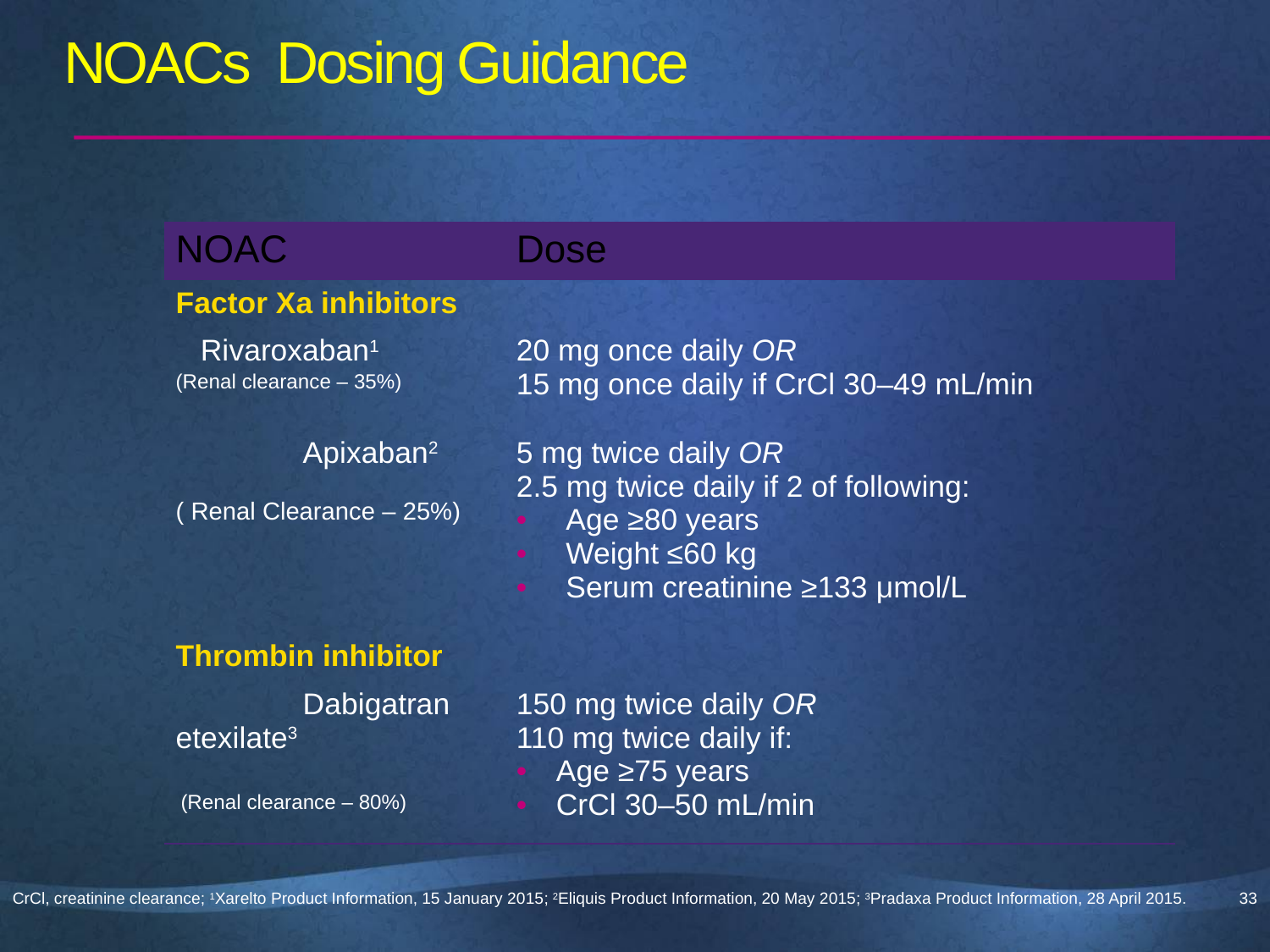

# NOACs  Dosing Guidance
| NOAC | Dose |
| --- | --- |
| Factor Xa inhibitors |  |
| Rivaroxaban1 (Renal clearance – 35%) | 20 mg once daily OR 15 mg once daily if CrCl 30–49 mL/min |
| Apixaban2 ( Renal Clearance – 25%) | 5 mg twice daily OR 2.5 mg twice daily if 2 of following: Age ≥80 years Weight ≤60 kg Serum creatinine ≥133 μmol/L |
| Thrombin inhibitor |  |
| Dabigatran etexilate3 (Renal clearance – 80%) | 150 mg twice daily OR 110 mg twice daily if: Age ≥75 years CrCl 30–50 mL/min |
CrCl, creatinine clearance; 1Xarelto Product Information, 15 January 2015; 2Eliquis Product Information, 20 May 2015; 3Pradaxa Product Information, 28 April 2015.
33